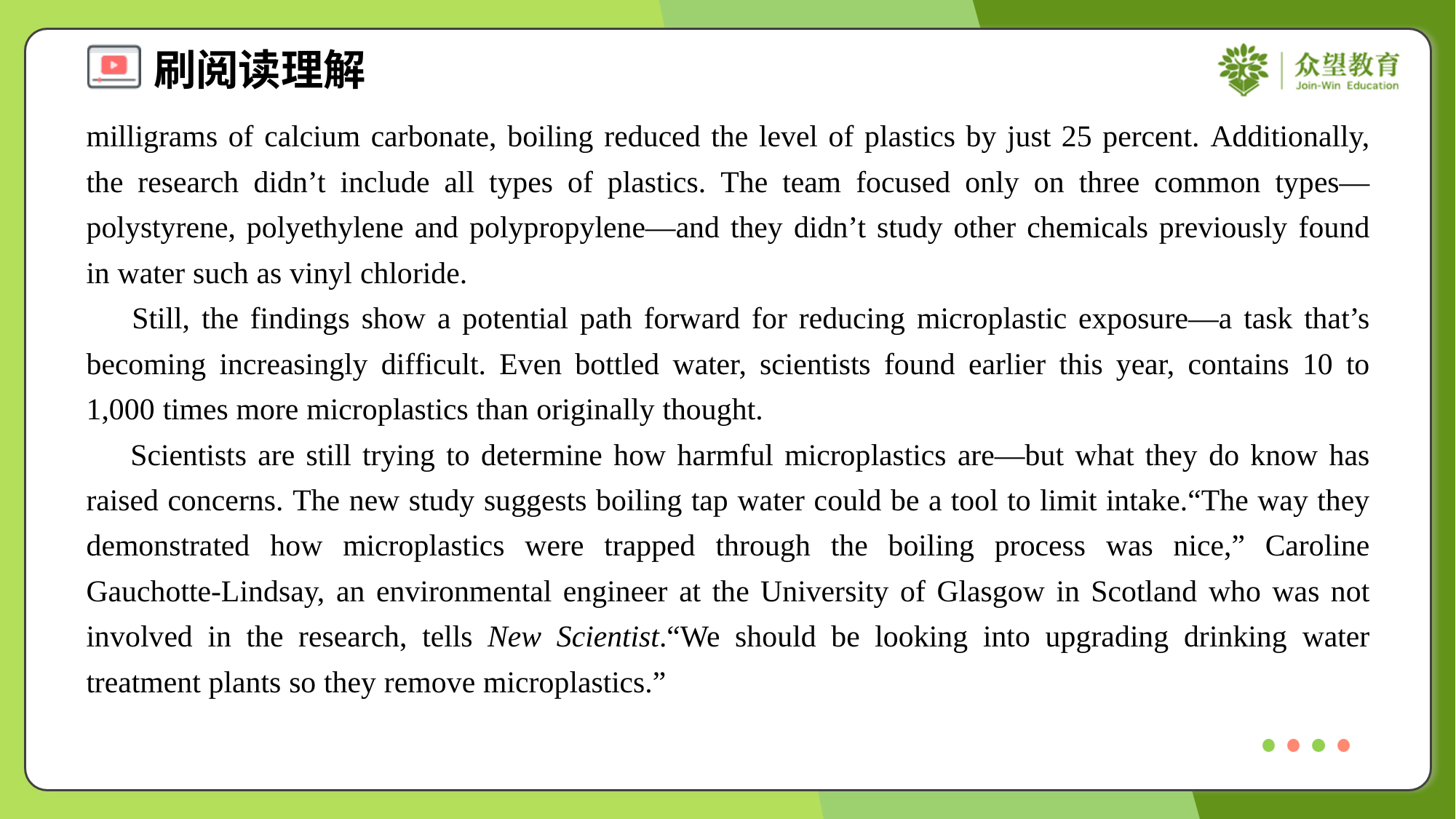

milligrams of calcium carbonate, boiling reduced the level of plastics by just 25 percent. Additionally, the research didn’t include all types of plastics. The team focused only on three common types—polystyrene, polyethylene and polypropylene—and they didn’t study other chemicals previously found in water such as vinyl chloride.
    Still, the findings show a potential path forward for reducing microplastic exposure—a task that’s becoming increasingly difficult. Even bottled water, scientists found earlier this year, contains 10 to 1,000 times more microplastics than originally thought.
    Scientists are still trying to determine how harmful microplastics are—but what they do know has raised concerns. The new study suggests boiling tap water could be a tool to limit intake.“The way they demonstrated how microplastics were trapped through the boiling process was nice,” Caroline Gauchotte-Lindsay, an environmental engineer at the University of Glasgow in Scotland who was not involved in the research, tells New Scientist.“We should be looking into upgrading drinking water treatment plants so they remove microplastics.”